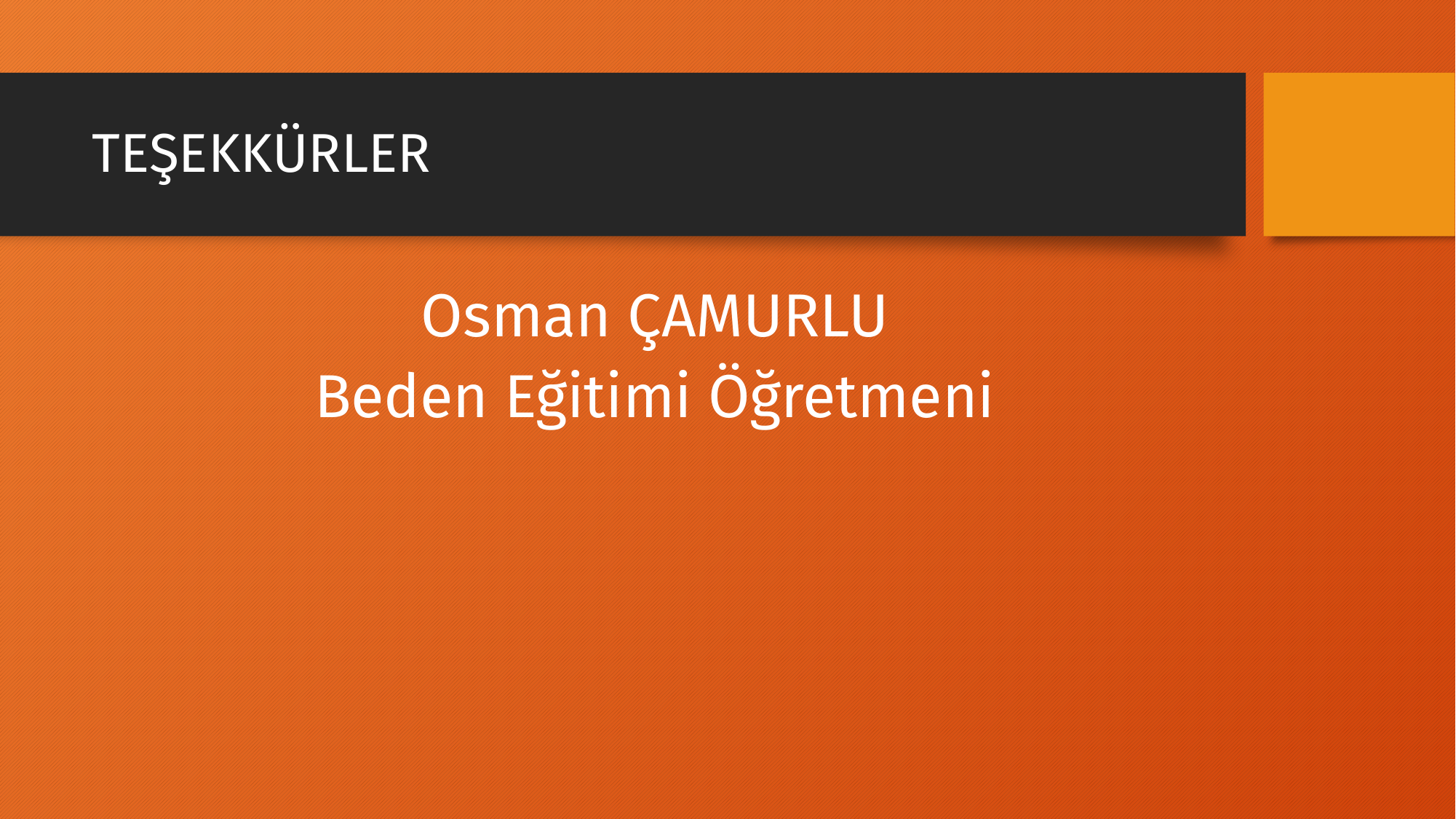

# TEŞEKKÜRLER
Osman ÇAMURLU
Beden Eğitimi Öğretmeni